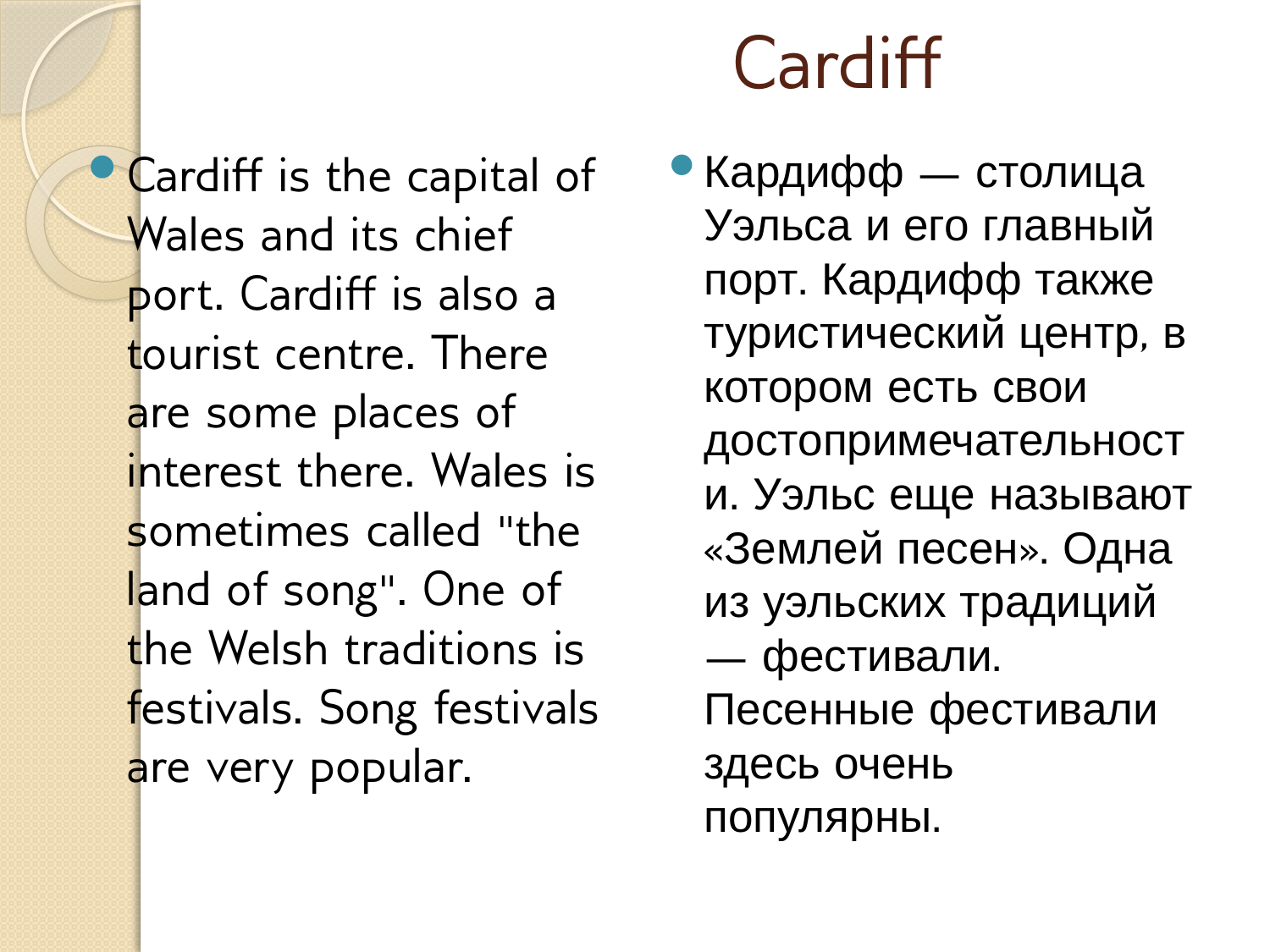

# Cardiff
Cardiff is the capital of Wales and its chief port. Cardiff is also a tourist centre. There are some places of interest there. Wales is sometimes called "the land of song". One of the Welsh traditions is festivals. Song festivals are very popular.

Кардифф — столица Уэльса и его главный порт. Кардифф также туристический центр, в котором есть свои достопримечательности. Уэльс еще называют «Землей песен». Одна из уэльских традиций — фестивали. Песенные фестивали здесь очень популярны.